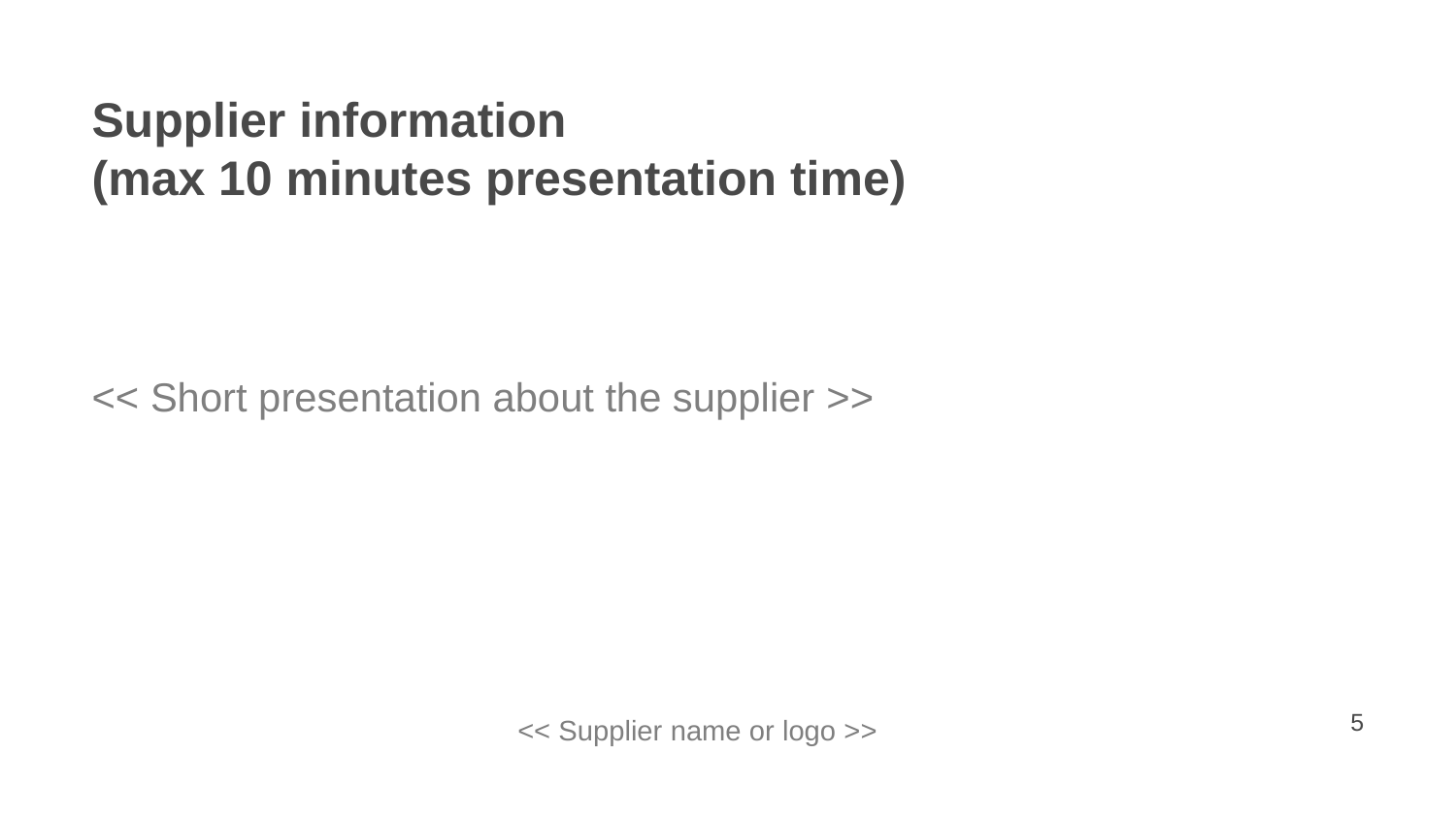

# Supplier information (max 10 minutes presentation time)

<< Short presentation about the supplier >>

<< Supplier name or logo >>